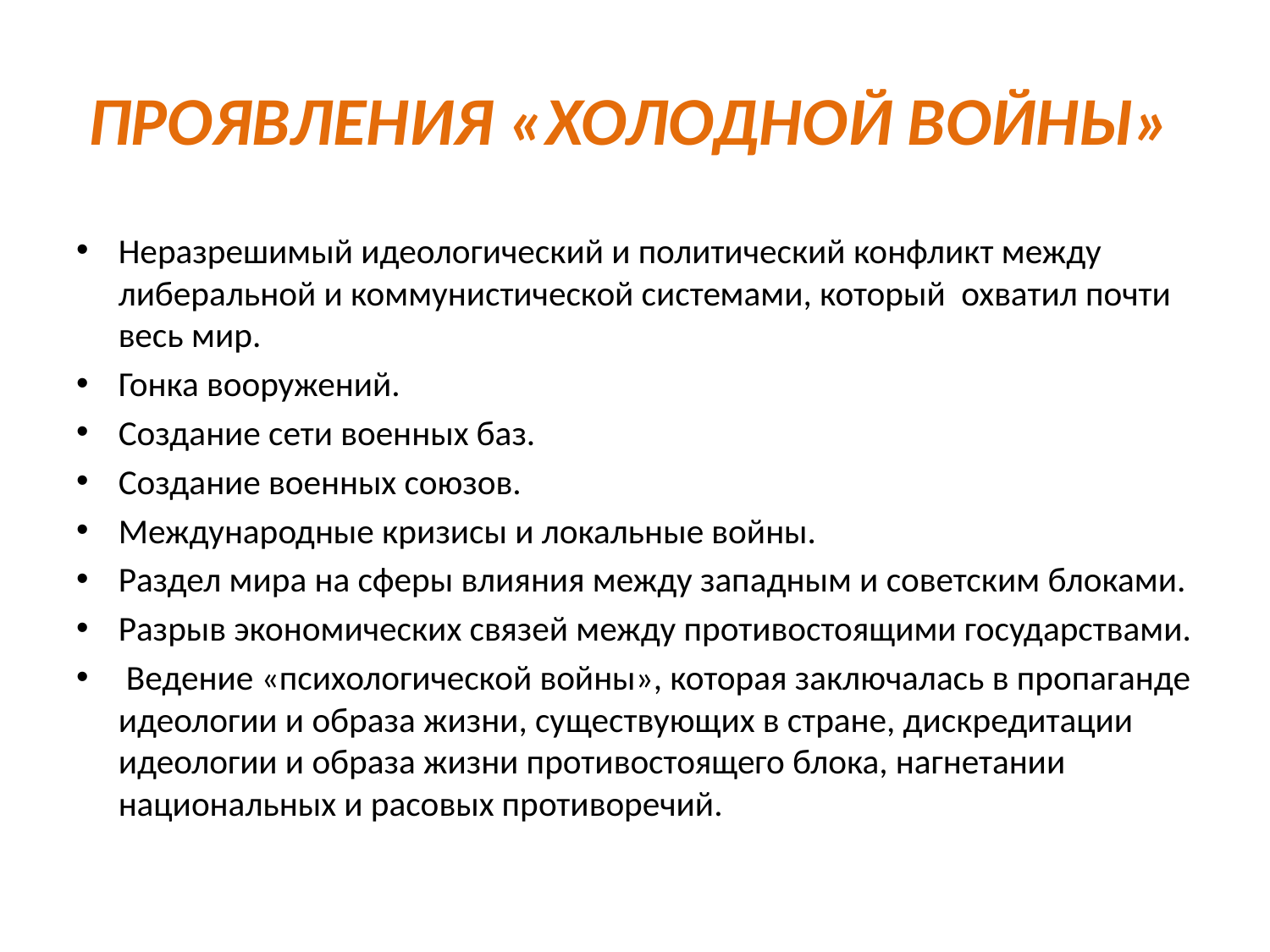

# ПРОЯВЛЕНИЯ «ХОЛОДНОЙ ВОЙНЫ»
Неразрешимый идеологический и политический конфликт между либеральной и коммунистической системами, который  охватил почти весь мир.
Гонка вооружений.
Создание сети военных баз.
Создание военных союзов.
Международные кризисы и локальные войны.
Раздел мира на сферы влияния между западным и советским блоками.
Разрыв экономических связей между противостоящими государствами.
 Ведение «психологической войны», которая заключалась в пропаганде идеологии и образа жизни, существующих в стране, дискредитации идеологии и образа жизни противостоящего блока, нагнетании национальных и расовых противоречий.